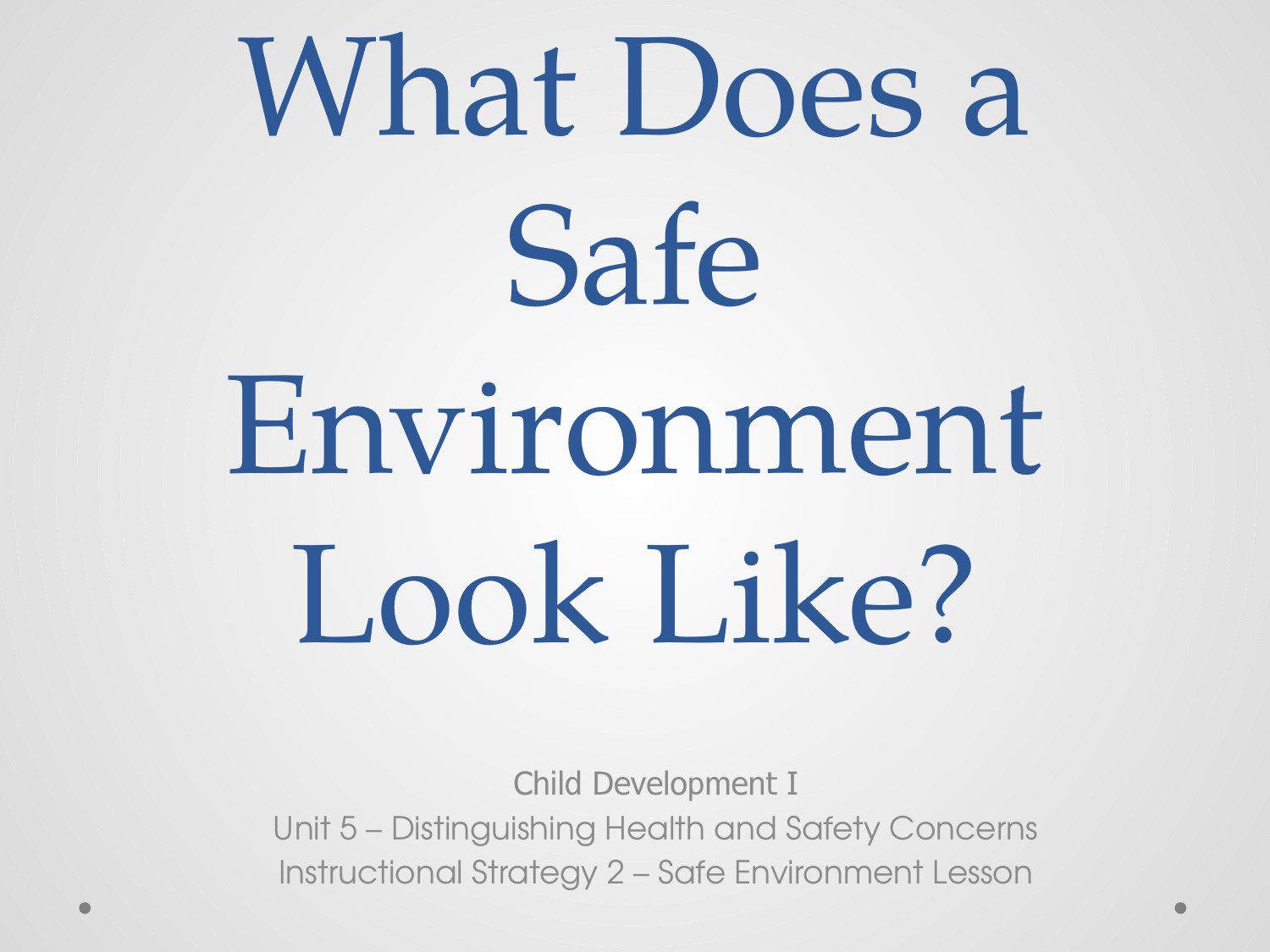

# What Does a Safe Environment Look Like?

Child Development I
Unit 5 – Distinguishing Health and Safety Concerns
Instructional Strategy 2 – Safe Environment Lesson